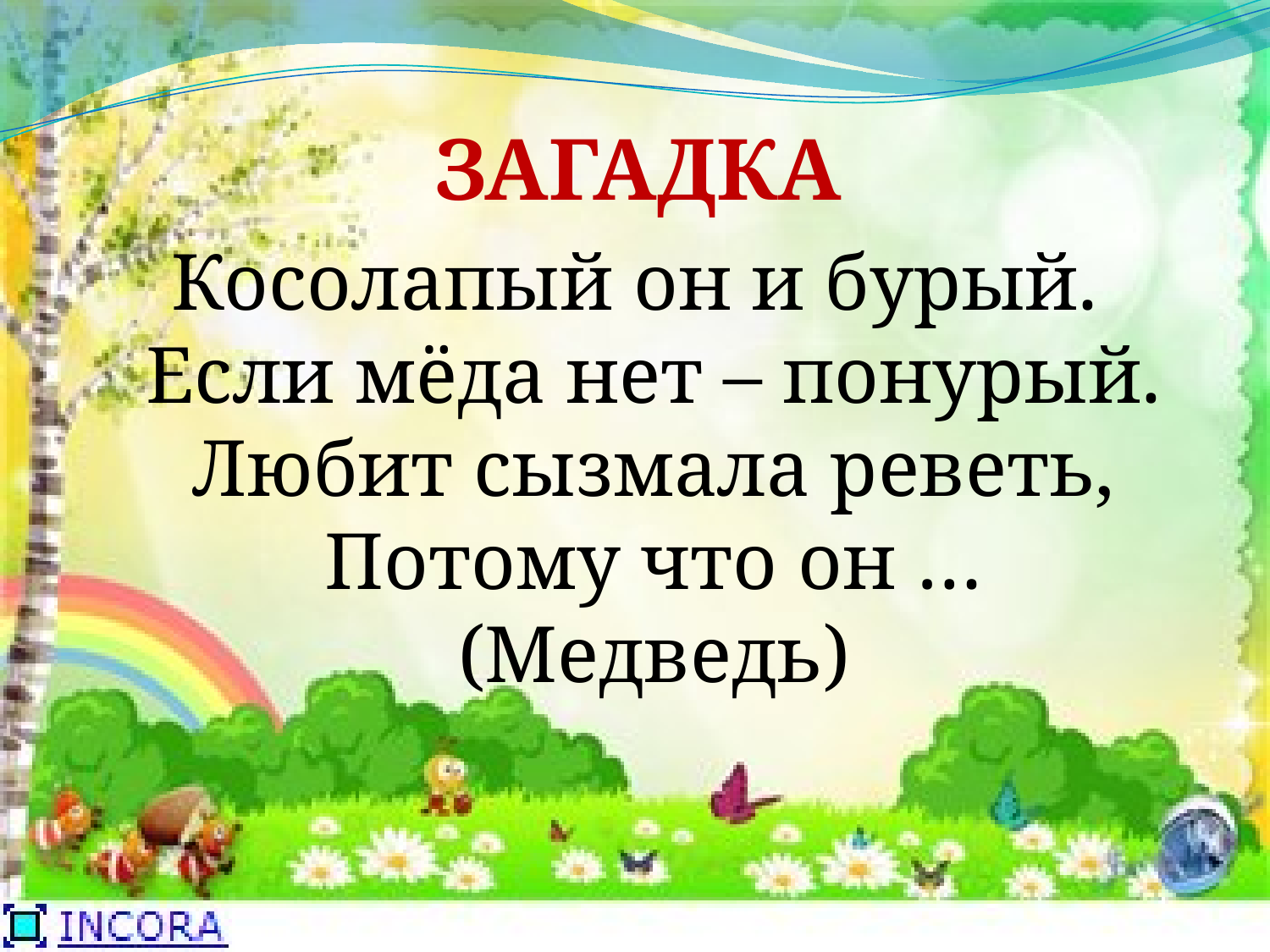

ЗАГАДКА
Косолапый он и бурый.
Если мёда нет – понурый.
Любит сызмала реветь,
Потому что он …
(Медведь)